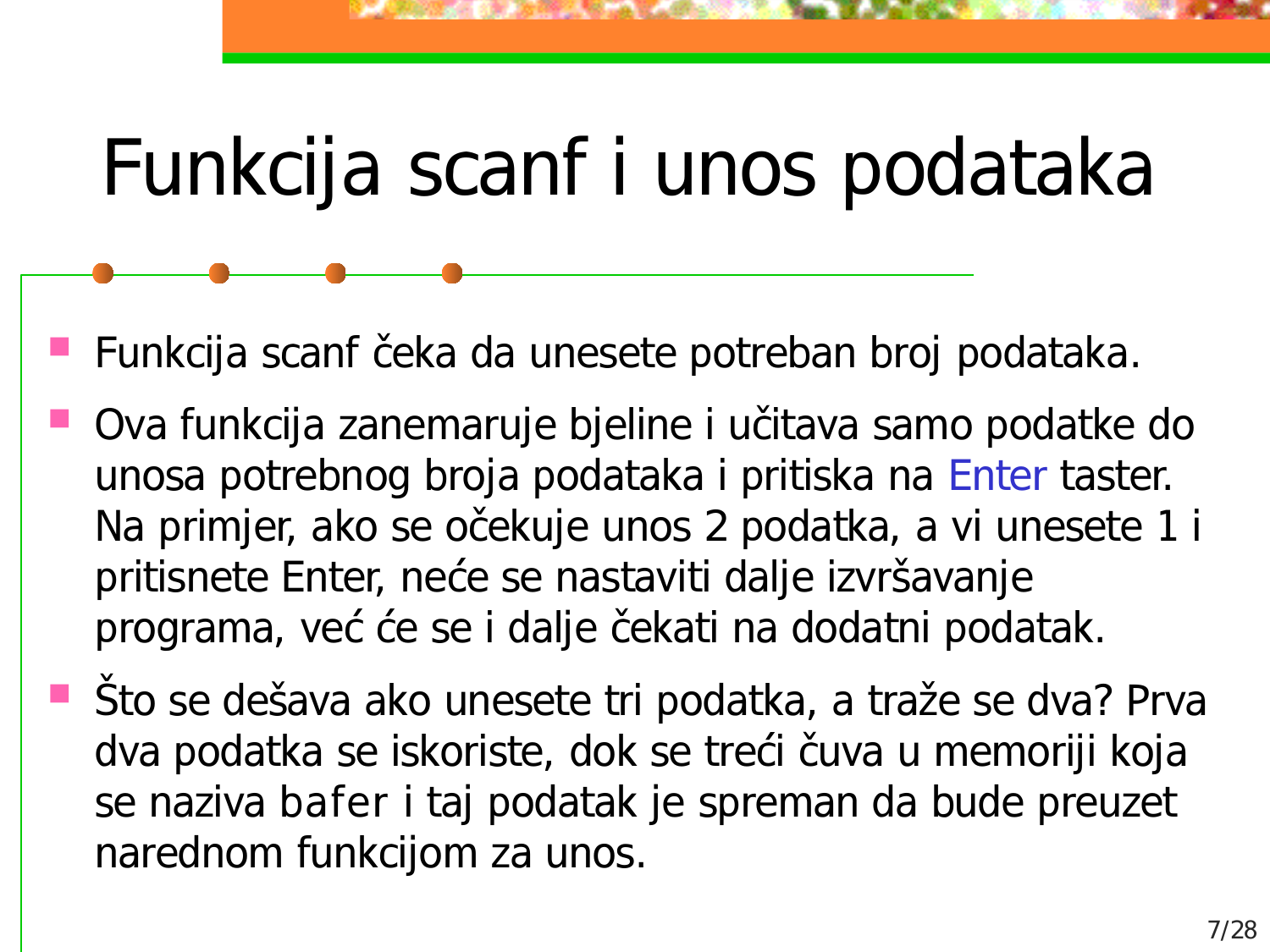

# Funkcija scanf i unos podataka
Funkcija scanf čeka da unesete potreban broj podataka.
Ova funkcija zanemaruje bjeline i učitava samo podatke do unosa potrebnog broja podataka i pritiska na Enter taster. Na primjer, ako se očekuje unos 2 podatka, a vi unesete 1 i pritisnete Enter, neće se nastaviti dalje izvršavanje programa, već će se i dalje čekati na dodatni podatak.
Što se dešava ako unesete tri podatka, a traže se dva? Prva dva podatka se iskoriste, dok se treći čuva u memoriji koja se naziva bafer i taj podatak je spreman da bude preuzet narednom funkcijom za unos.
7/28